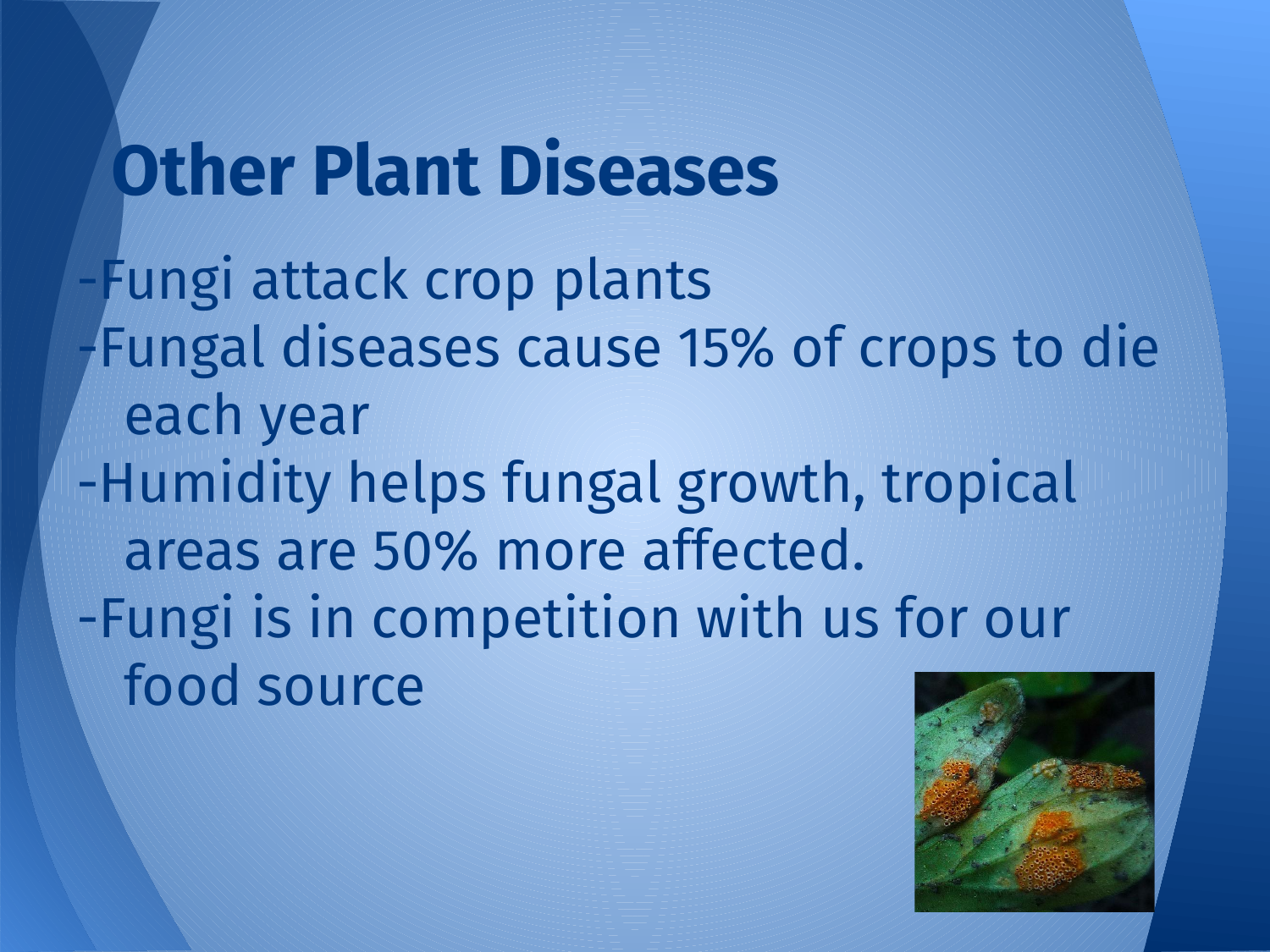

# Other Plant Diseases
-Fungi attack crop plants
-Fungal diseases cause 15% of crops to die each year
-Humidity helps fungal growth, tropical areas are 50% more affected.
-Fungi is in competition with us for our food source